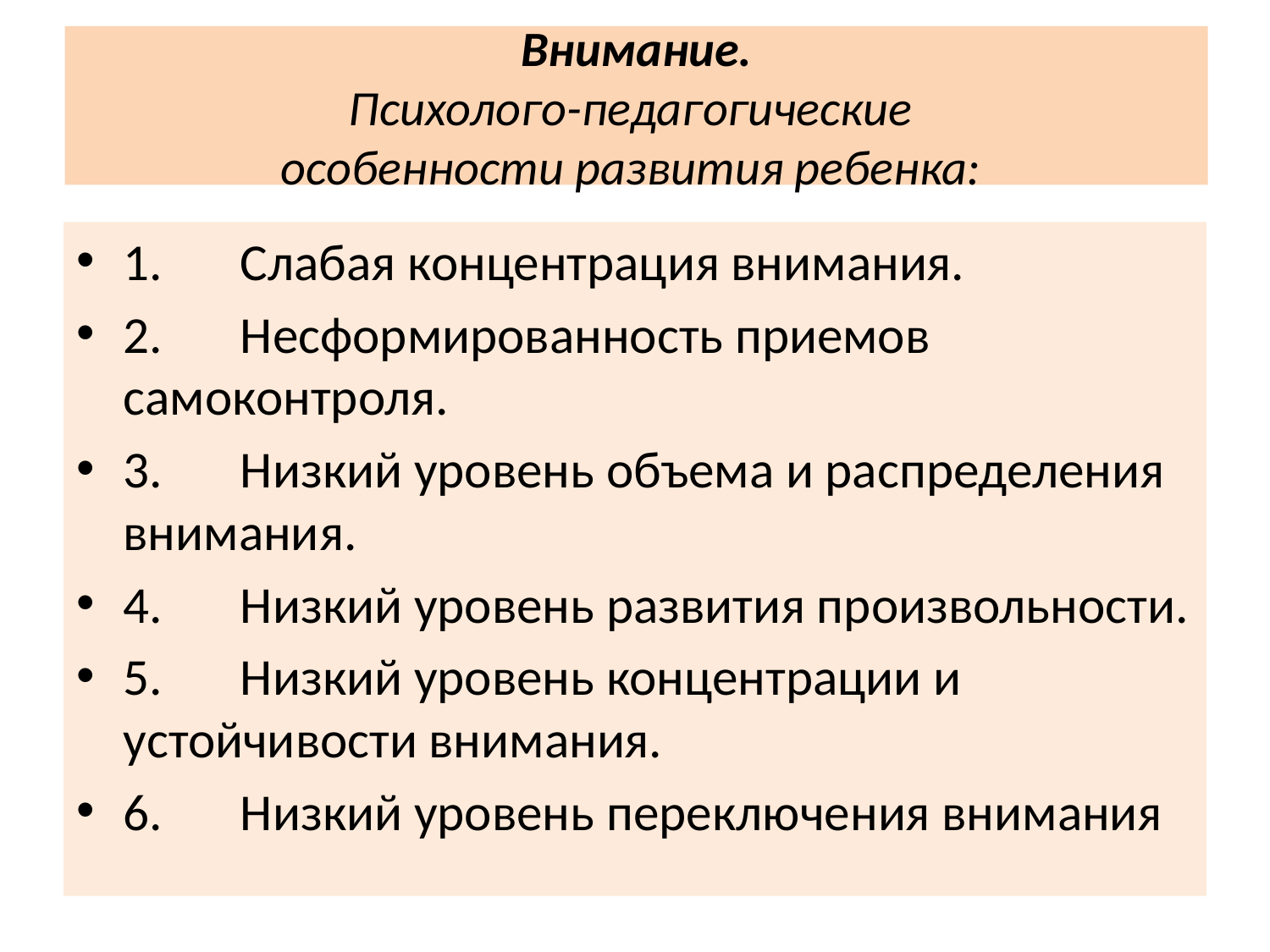

# Внимание. Психолого-педагогические особенности развития ребенка:
1.	Слабая концентрация внимания.
2.	Несформированность приемов самоконтроля.
3.	Низкий уровень объема и распределения внимания.
4.	Низкий уровень развития произвольности.
5.	Низкий уровень концентрации и устойчивости внимания.
6.	Низкий уровень переключения внимания